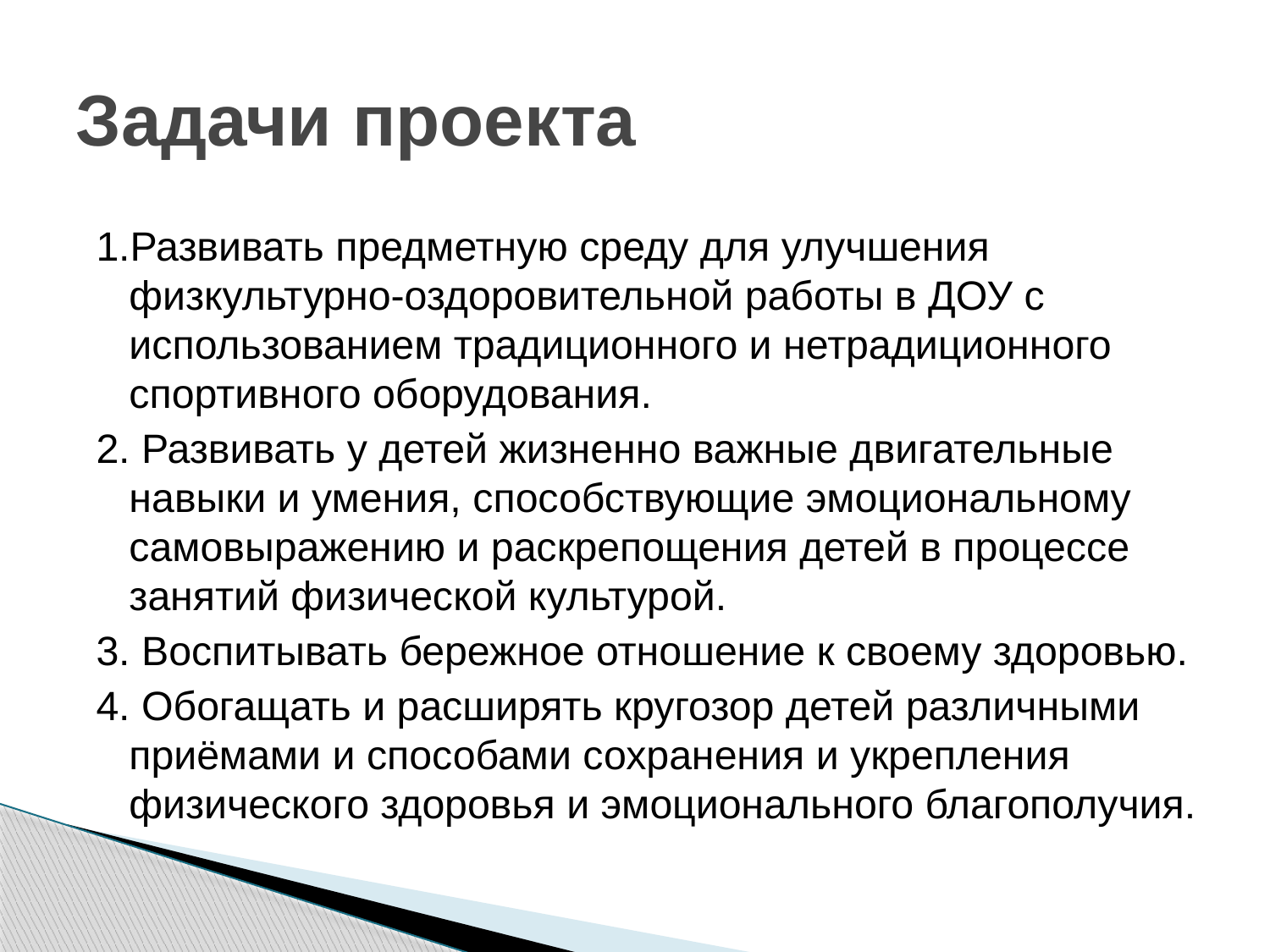

# Задачи проекта

1.Развивать предметную среду для улучшения физкультурно-оздоровительной работы в ДОУ с использованием традиционного и нетрадиционного спортивного оборудования.
2. Развивать у детей жизненно важные двигательные навыки и умения, способствующие эмоциональному самовыражению и раскрепощения детей в процессе занятий физической культурой.
3. Воспитывать бережное отношение к своему здоровью.
4. Обогащать и расширять кругозор детей различными приёмами и способами сохранения и укрепления физического здоровья и эмоционального благополучия.